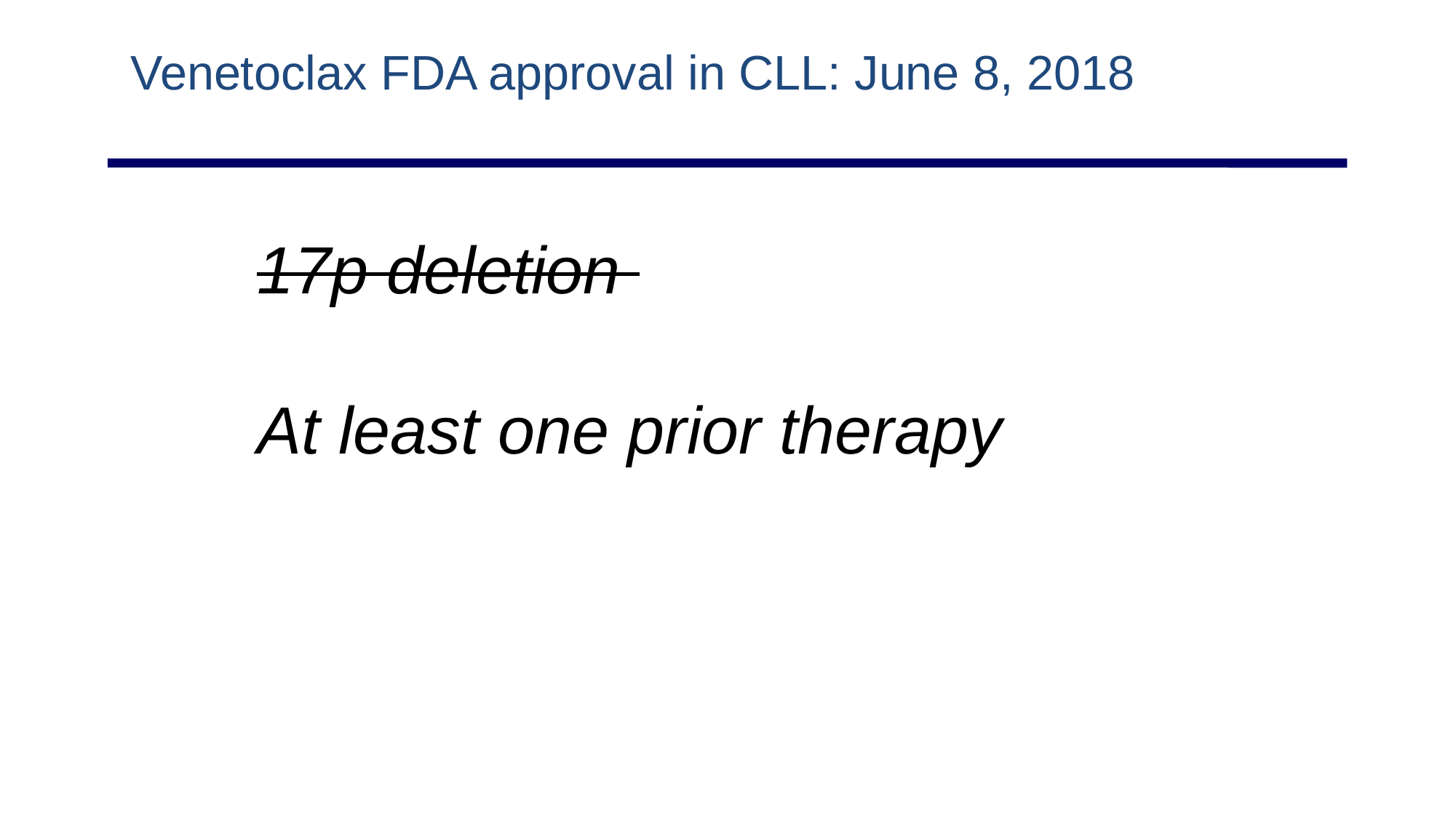

# Venetoclax FDA approval in CLL: June 8, 2018

17p deletion

At least one prior therapy